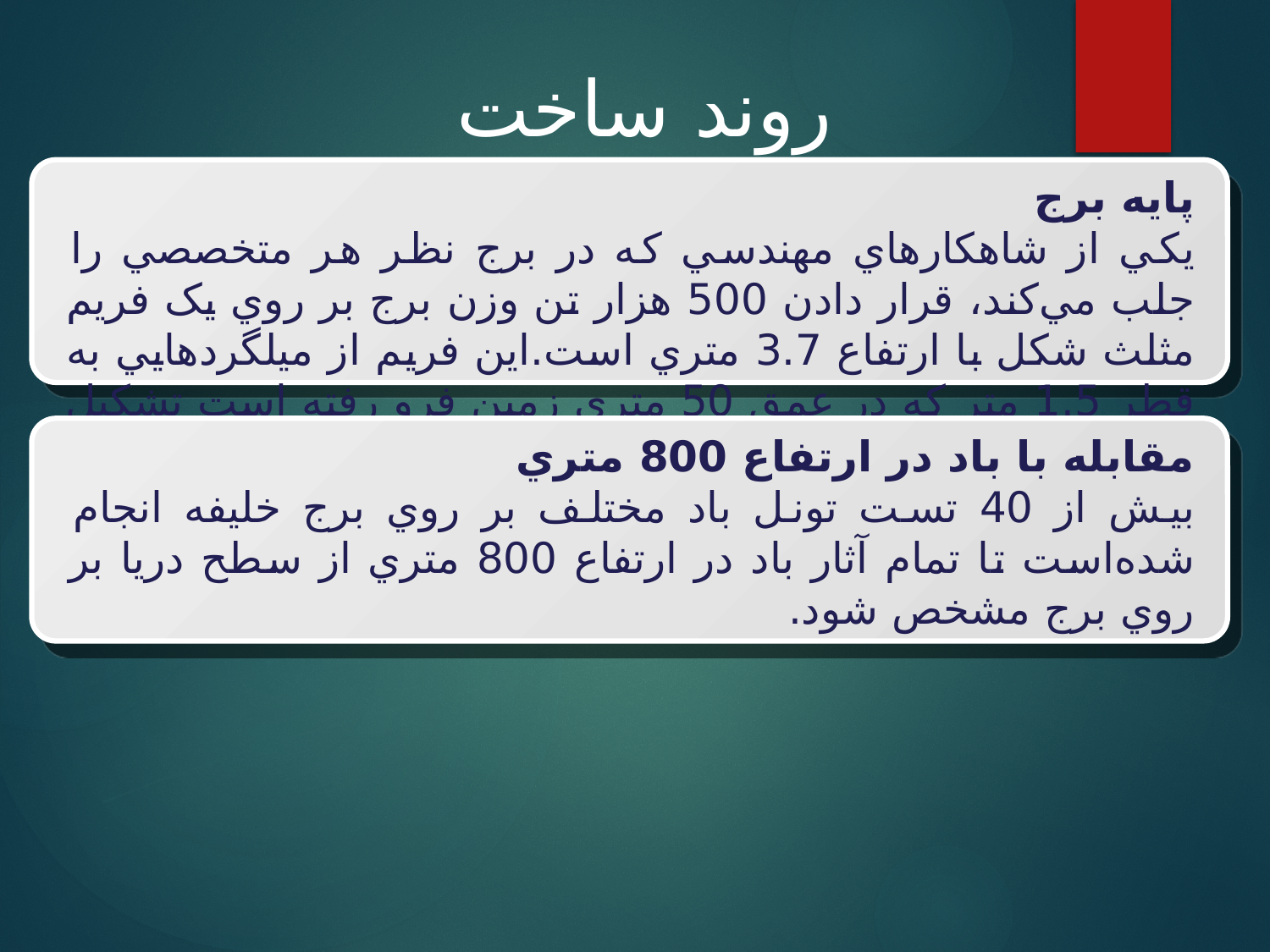

روند ساخت

پايه برج
يکي از شاهکارهاي مهندسي که در برج نظر هر متخصصي را جلب مي‌کند، قرار دادن 500 هزار تن وزن برج بر روي يک فريم مثلث شکل با ارتفاع 3.7 متري است.اين فريم از ميلگردهايي به قطر 1.5 متر که در عمق 50 متري زمين فرو رفته است تشکيل شده‌است.

مقابله با باد در ارتفاع 800 متري
بيش از 40 تست تونل باد مختلف بر روي برج خليفه انجام شده‌است تا تمام آثار باد در ارتفاع 800 متري از سطح دريا بر روي برج مشخص شود.